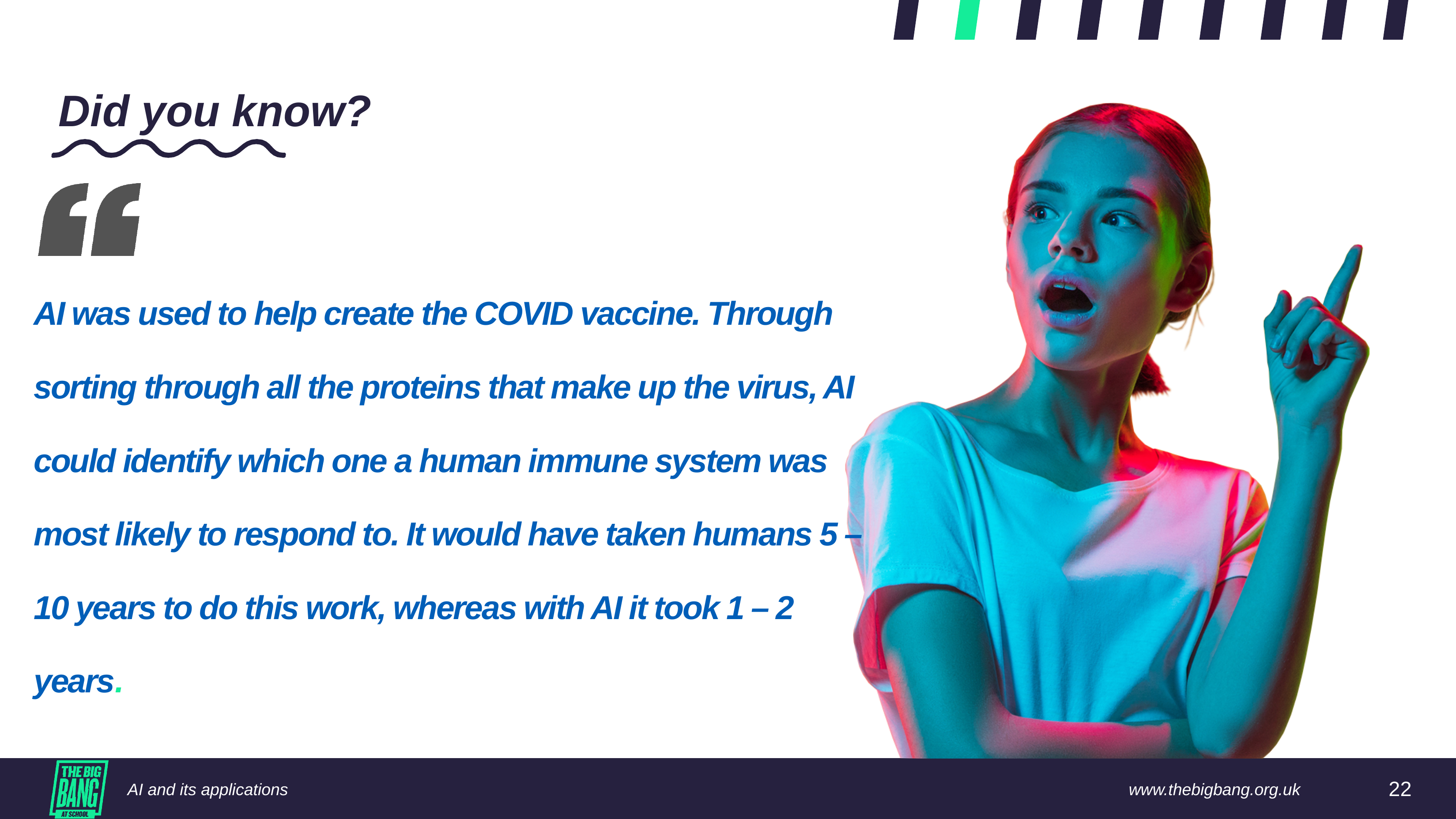

Did you know?
AI was used to help create the COVID vaccine. Through  sorting through all the proteins that make up the virus, AI could identify which one a human immune system was most likely to respond to. It would have taken humans 5 – 10 years to do this work, whereas with AI it took 1 – 2 years.